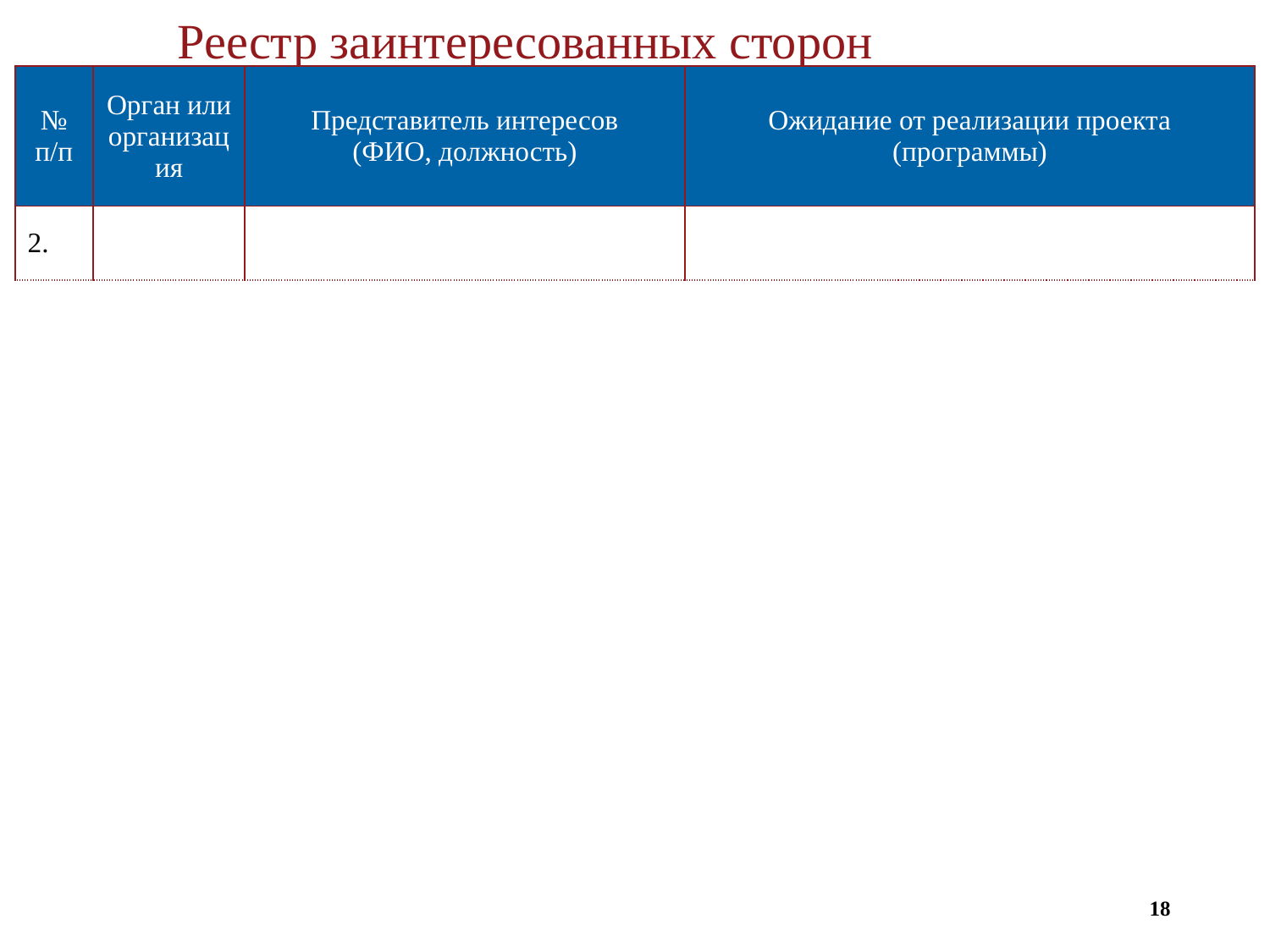

Реестр заинтересованных сторон
| № п/п | Орган или организация | Представитель интересов (ФИО, должность) | Ожидание от реализации проекта (программы) |
| --- | --- | --- | --- |
| 2. |  |  |  |

18